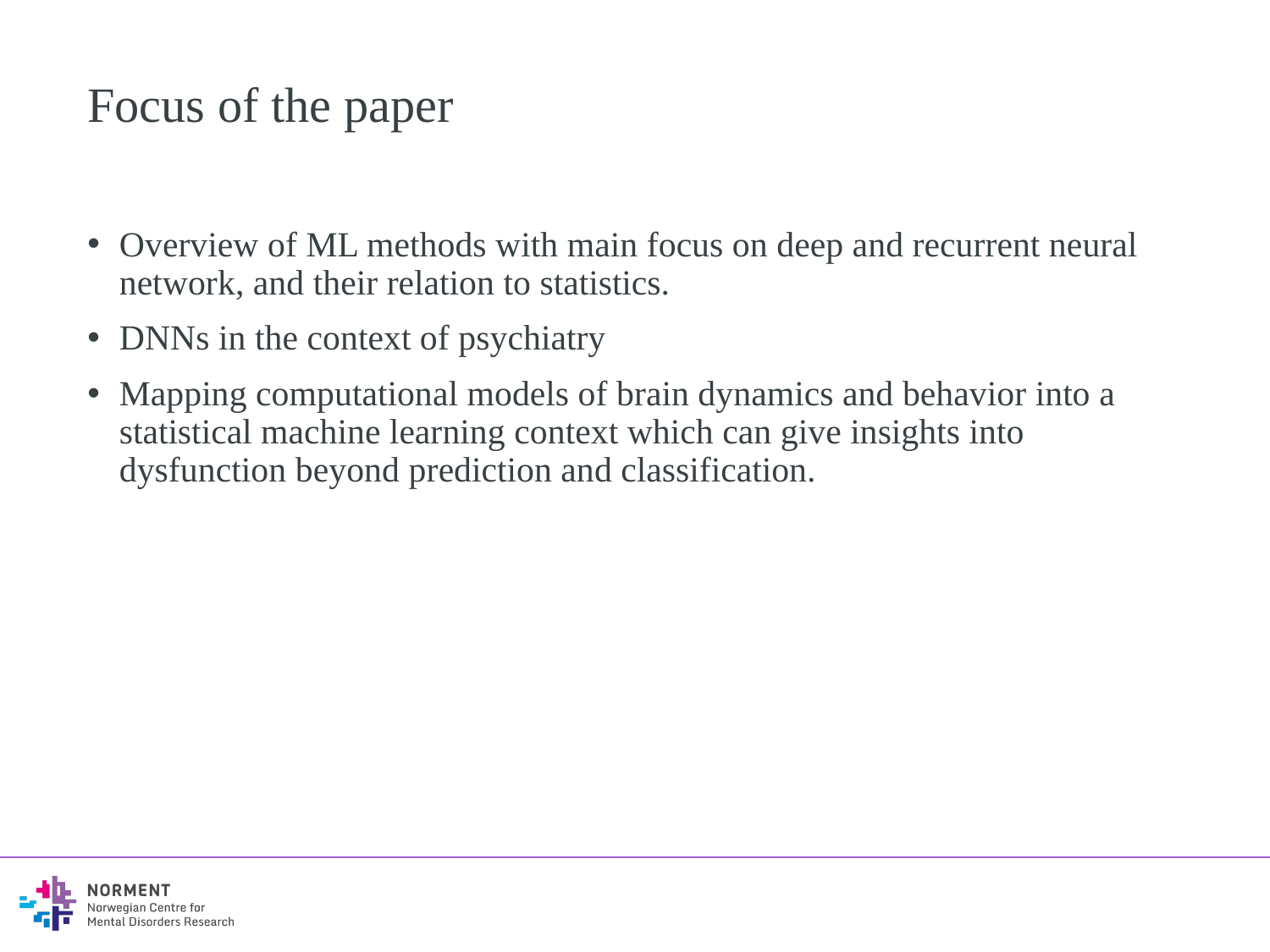

# Focus of the paper
Overview of ML methods with main focus on deep and recurrent neural network, and their relation to statistics.
DNNs in the context of psychiatry
Mapping computational models of brain dynamics and behavior into a statistical machine learning context which can give insights into dysfunction beyond prediction and classification.